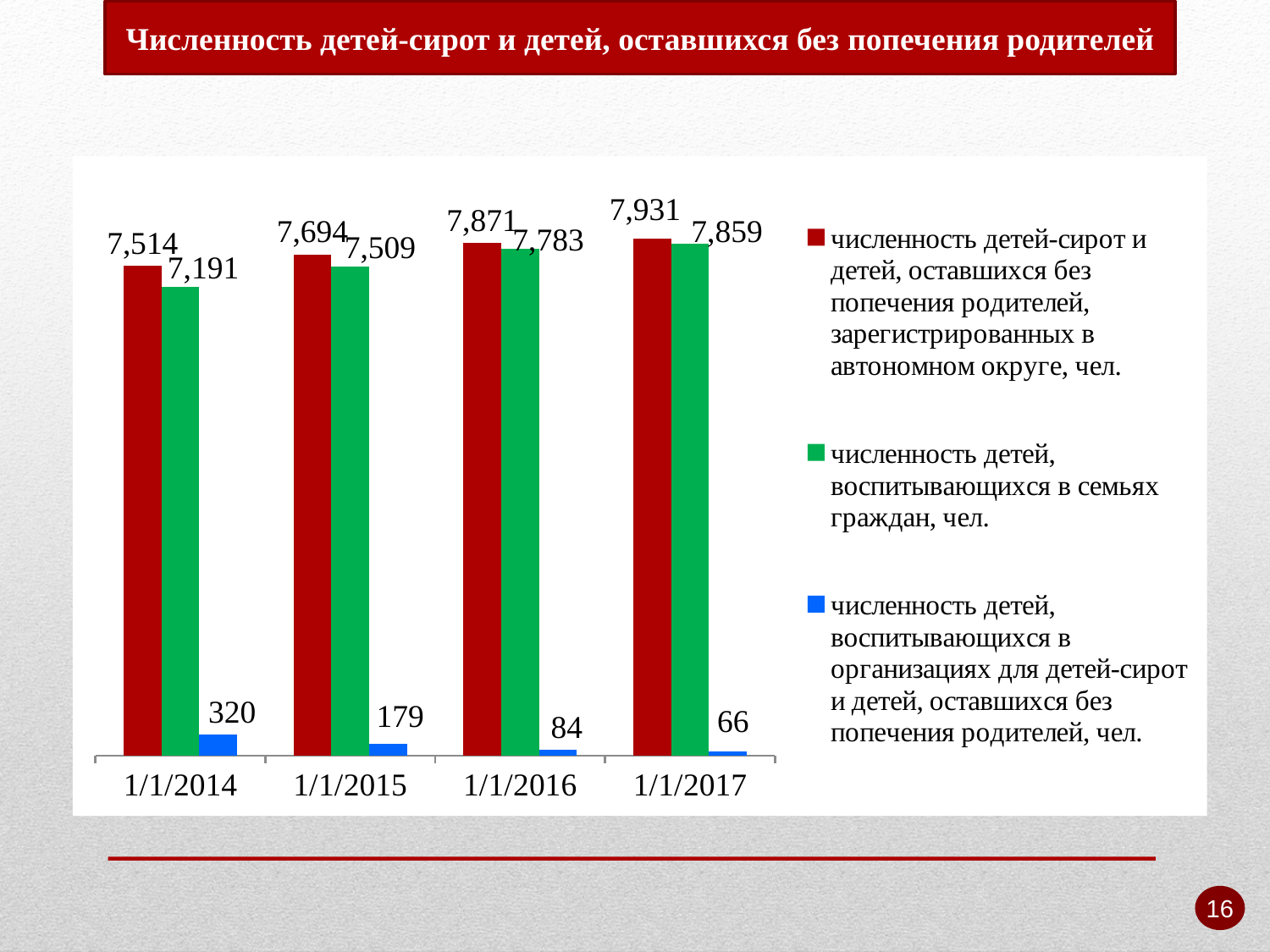

Численность детей-сирот и детей, оставшихся без попечения родителей

### Chart

| Category | численность детей-сирот и детей, оставшихся без попечения родителей, зарегистрированных в автономном округе, чел. | численность детей, воспитывающихся в семьях граждан, чел. | численность детей, воспитывающихся в организациях для детей-сирот и детей, оставшихся без попечения родителей, чел. |
|---|---|---|---|
| 41640 | 7514.0 | 7191.0 | 320.0 |
| 42005 | 7694.0 | 7509.0 | 179.0 |
| 42370 | 7871.0 | 7783.0 | 84.0 |
| 42736 | 7931.0 | 7859.0 | 66.0 |
16